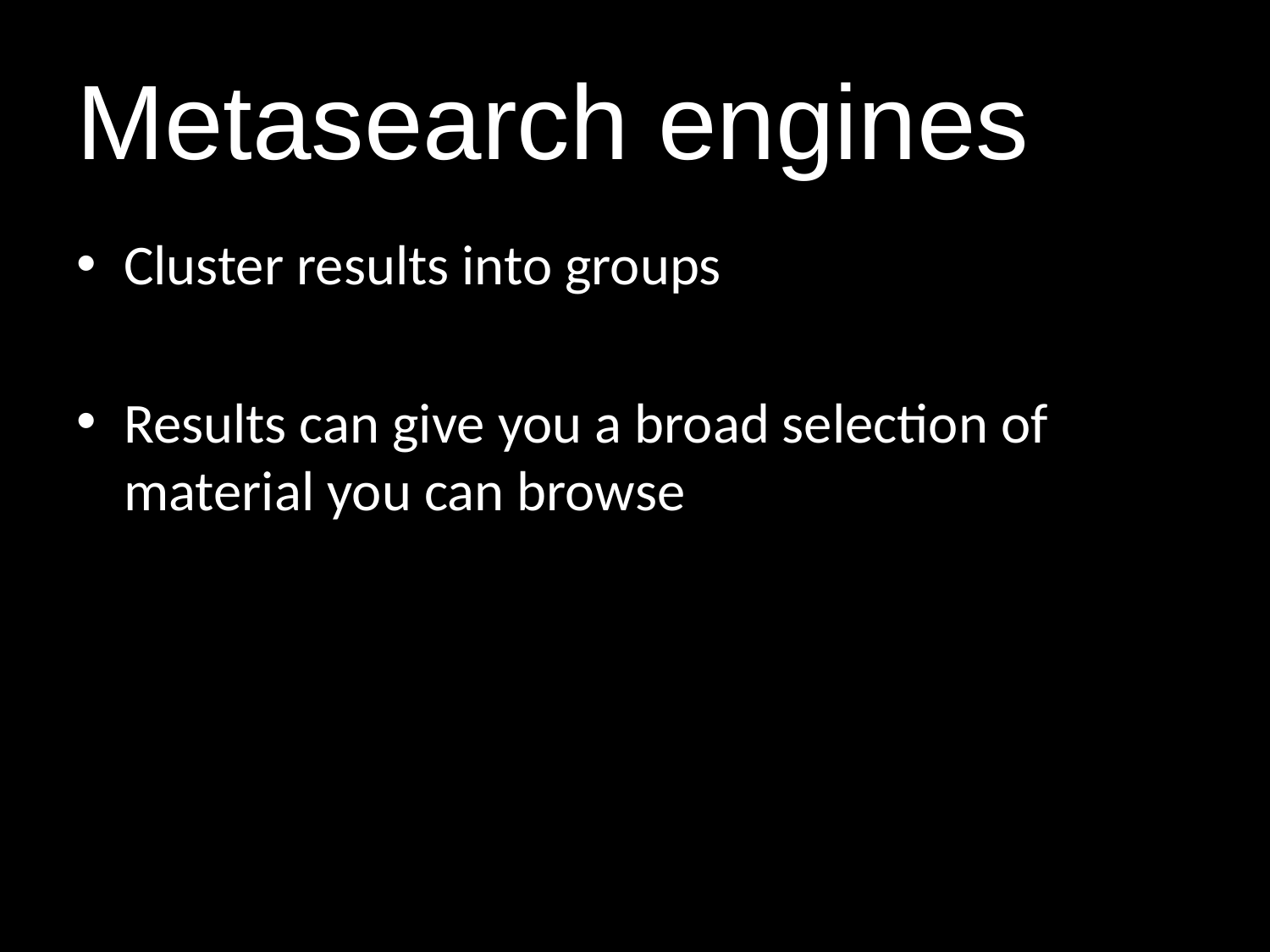

# Metasearch engines
Cluster results into groups

Results can give you a broad selection of material you can browse